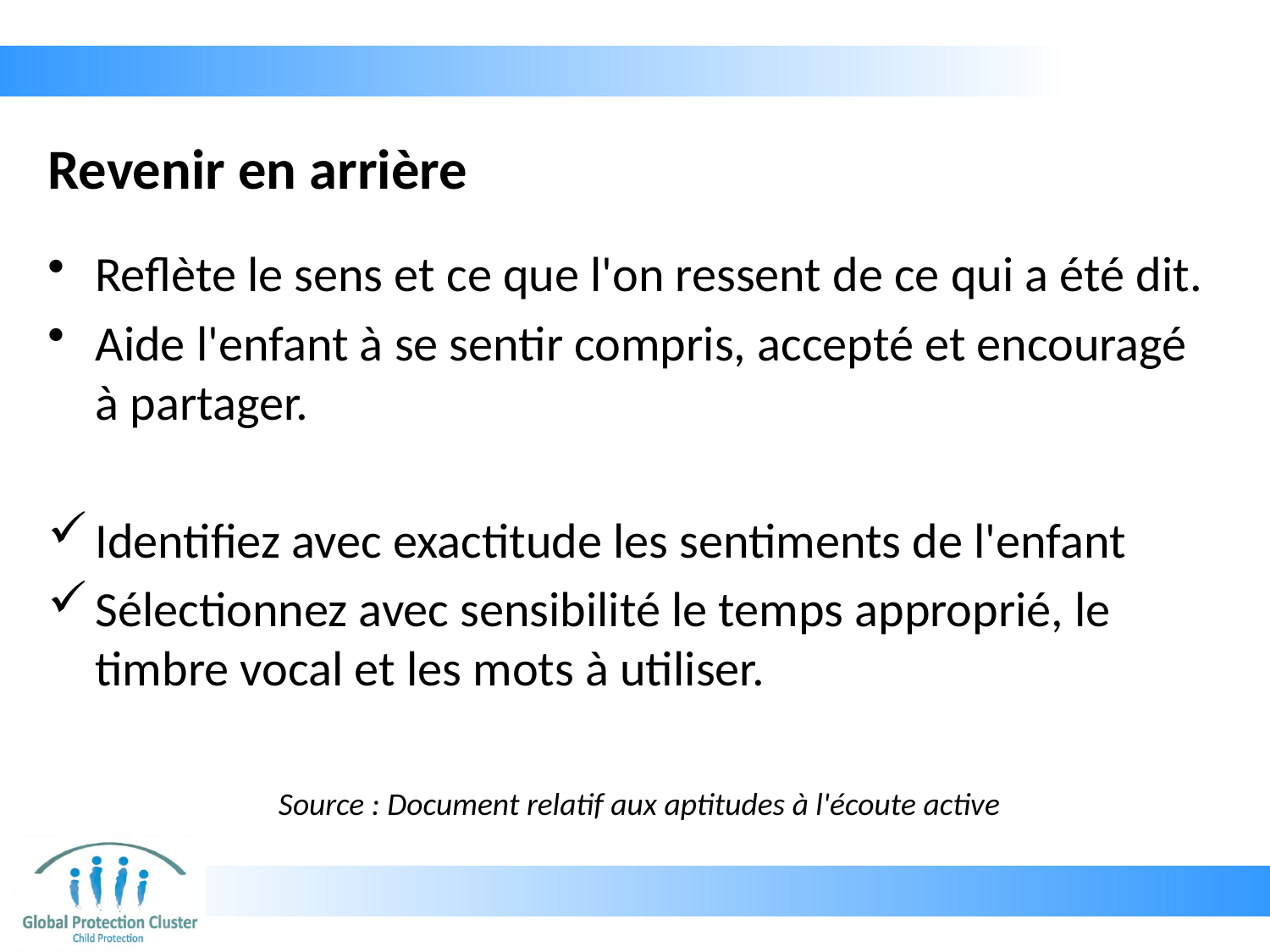

# Revenir en arrière
Reflète le sens et ce que l'on ressent de ce qui a été dit.
Aide l'enfant à se sentir compris, accepté et encouragé à partager.

Identifiez avec exactitude les sentiments de l'enfant
Sélectionnez avec sensibilité le temps approprié, le timbre vocal et les mots à utiliser.

  Source : Document relatif aux aptitudes à l'écoute active